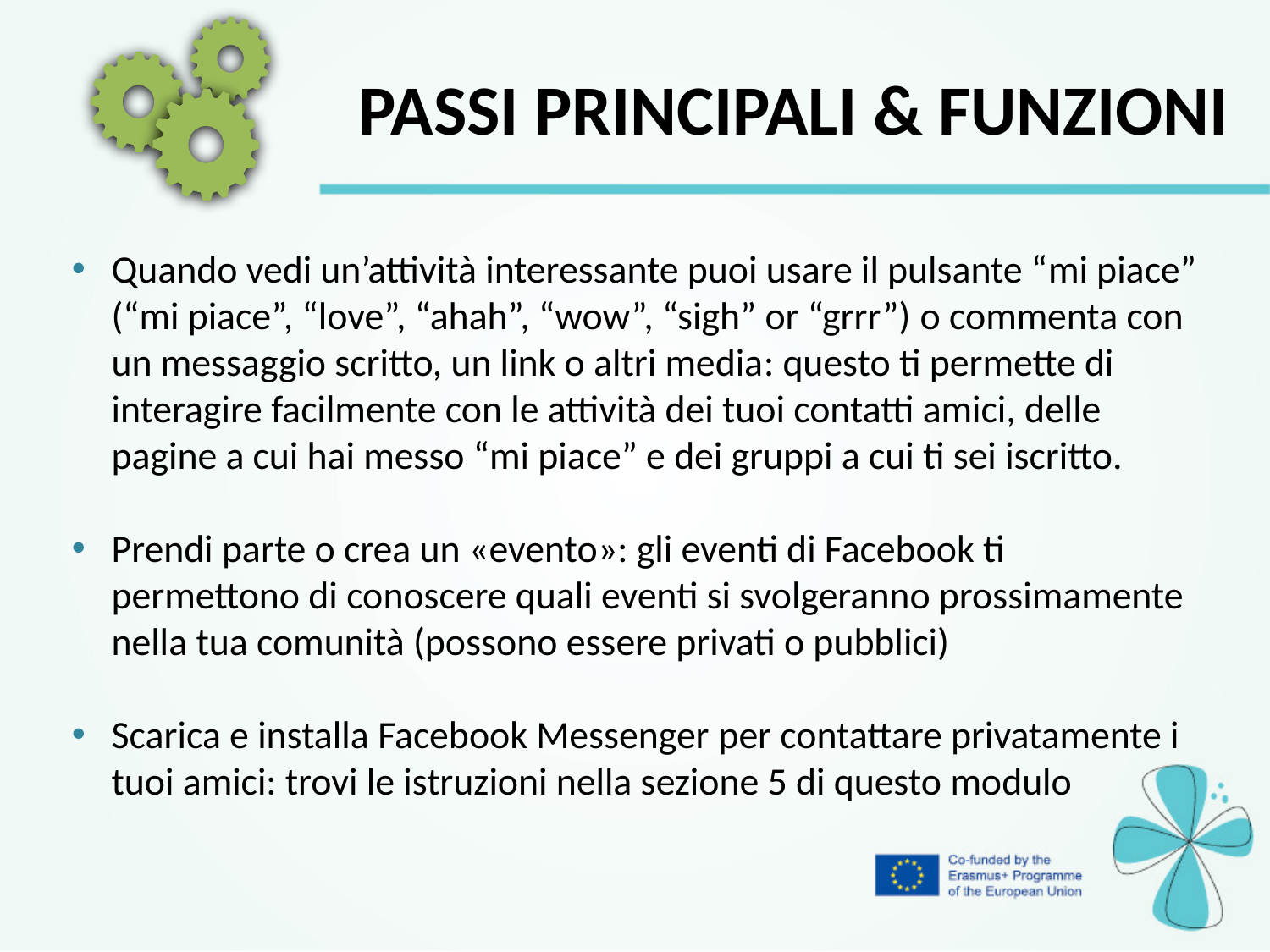

PASSI PRINCIPALI & FUNZIONI
Quando vedi un’attività interessante puoi usare il pulsante “mi piace” (“mi piace”, “love”, “ahah”, “wow”, “sigh” or “grrr”) o commenta con un messaggio scritto, un link o altri media: questo ti permette di interagire facilmente con le attività dei tuoi contatti amici, delle pagine a cui hai messo “mi piace” e dei gruppi a cui ti sei iscritto.

Prendi parte o crea un «evento»: gli eventi di Facebook ti permettono di conoscere quali eventi si svolgeranno prossimamente nella tua comunità (possono essere privati o pubblici)

Scarica e installa Facebook Messenger per contattare privatamente i tuoi amici: trovi le istruzioni nella sezione 5 di questo modulo